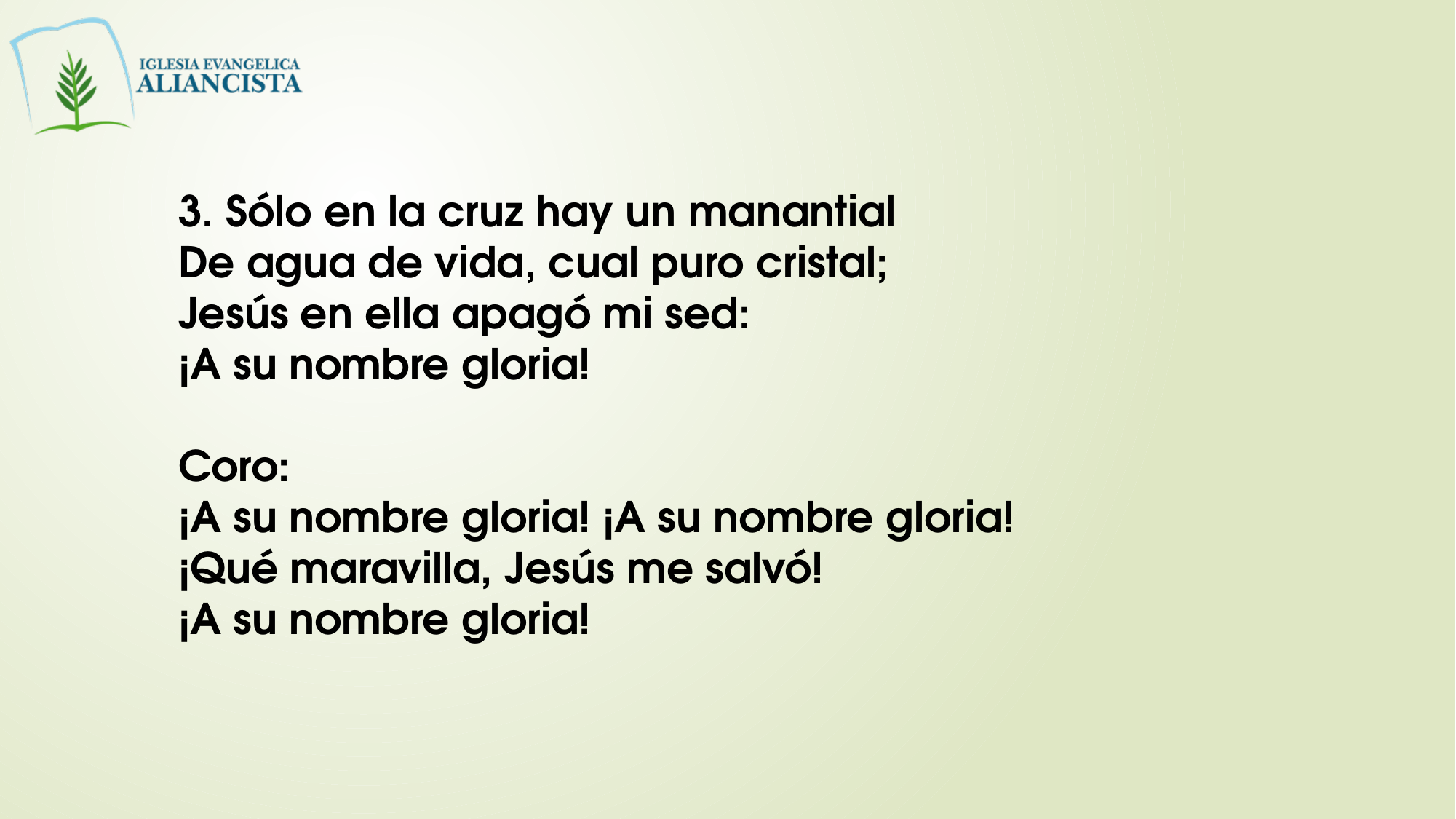

3. Sólo en la cruz hay un manantial
De agua de vida, cual puro cristal;
Jesús en ella apagó mi sed:
¡A su nombre gloria!

Coro:
¡A su nombre gloria! ¡A su nombre gloria!
¡Qué maravilla, Jesús me salvó!
¡A su nombre gloria!